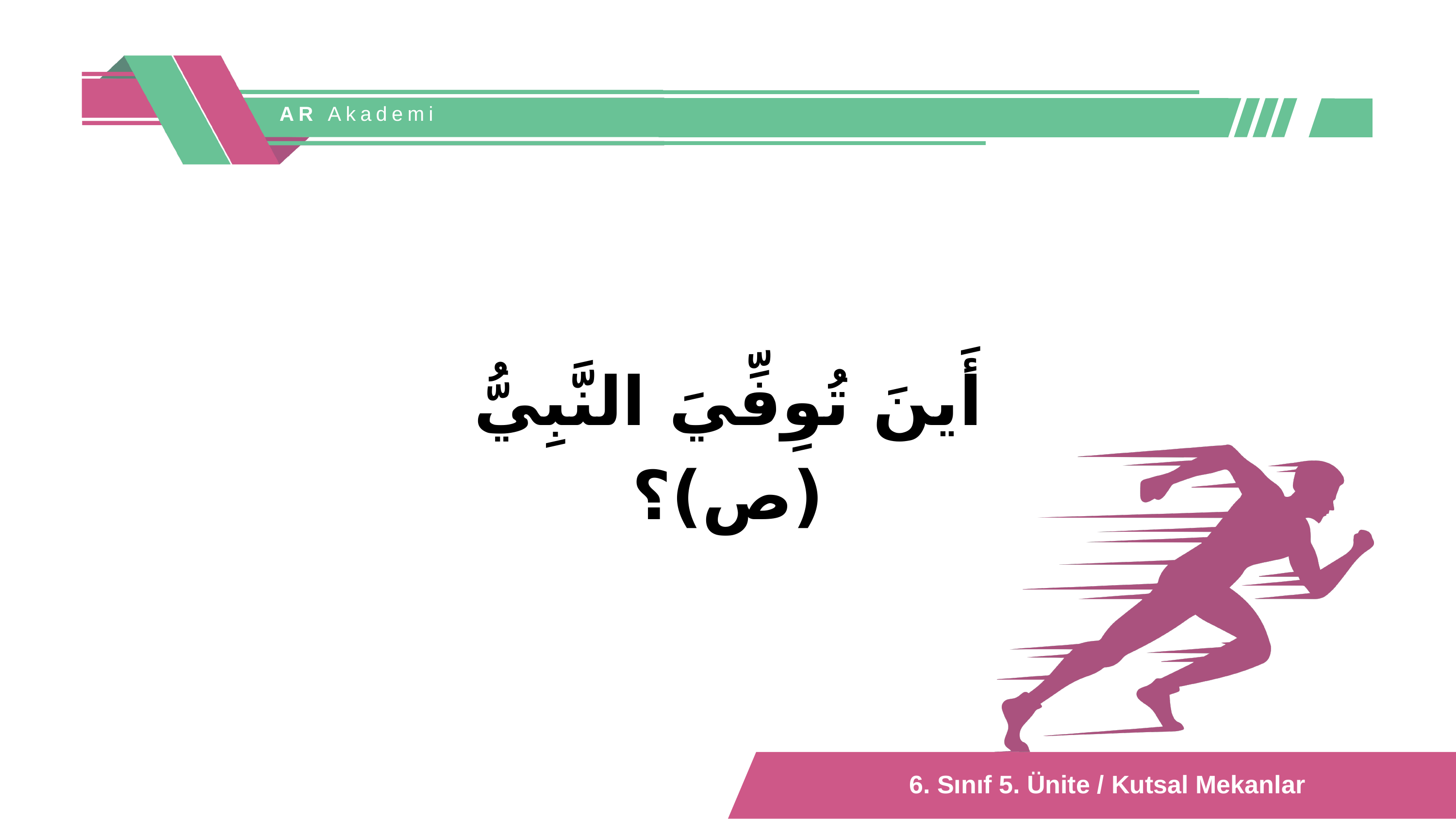

AR Akademi
أَينَ تُوِفِّيَ النَّبِيُّ (ص)؟

6. Sınıf 5. Ünite / Kutsal Mekanlar